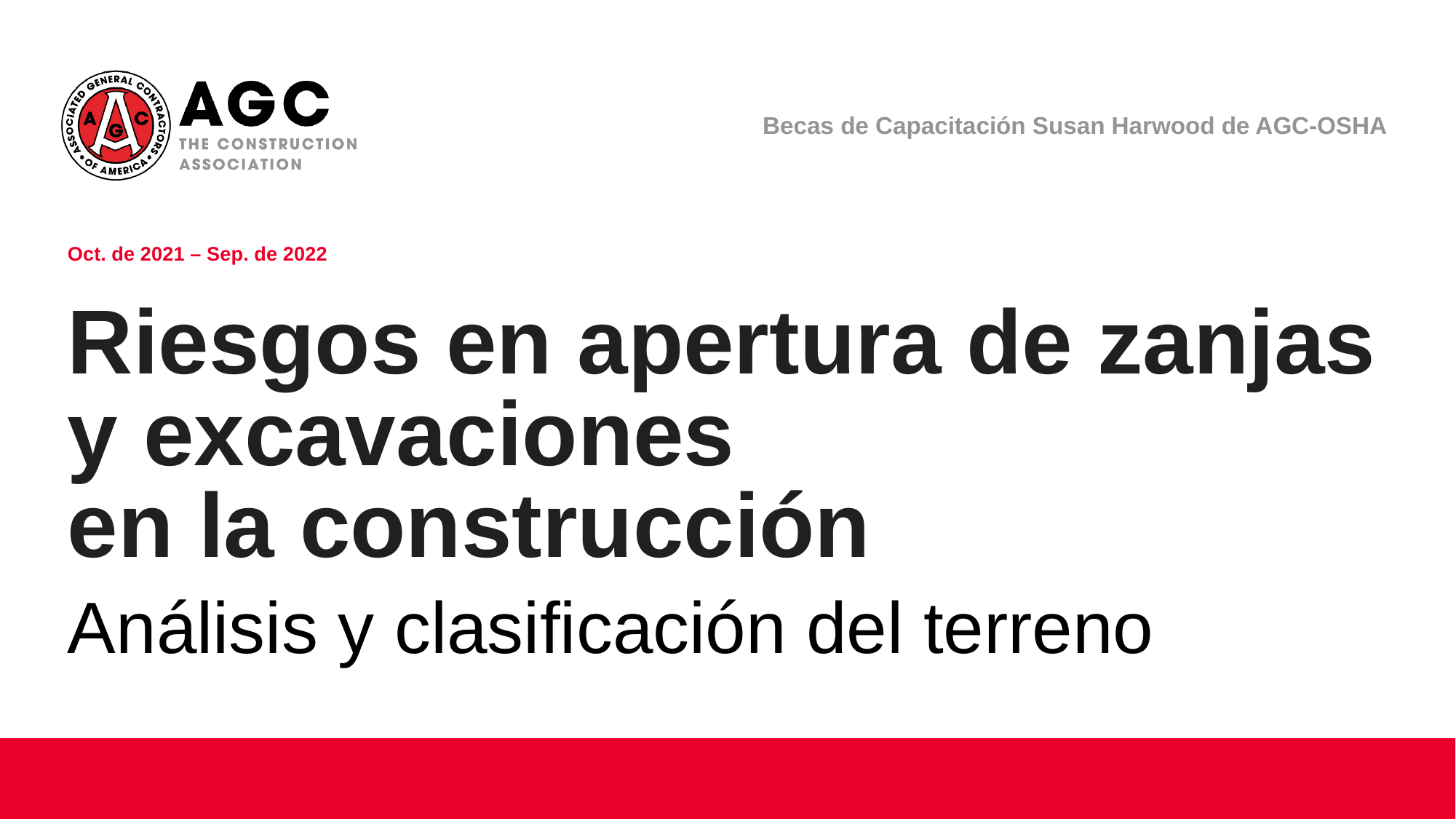

Becas de Capacitación Susan Harwood de AGC-OSHA
Oct. de 2021 – Sep. de 2022
Riesgos en apertura de zanjas y excavaciones
en la construcción

Análisis y clasificación del terreno